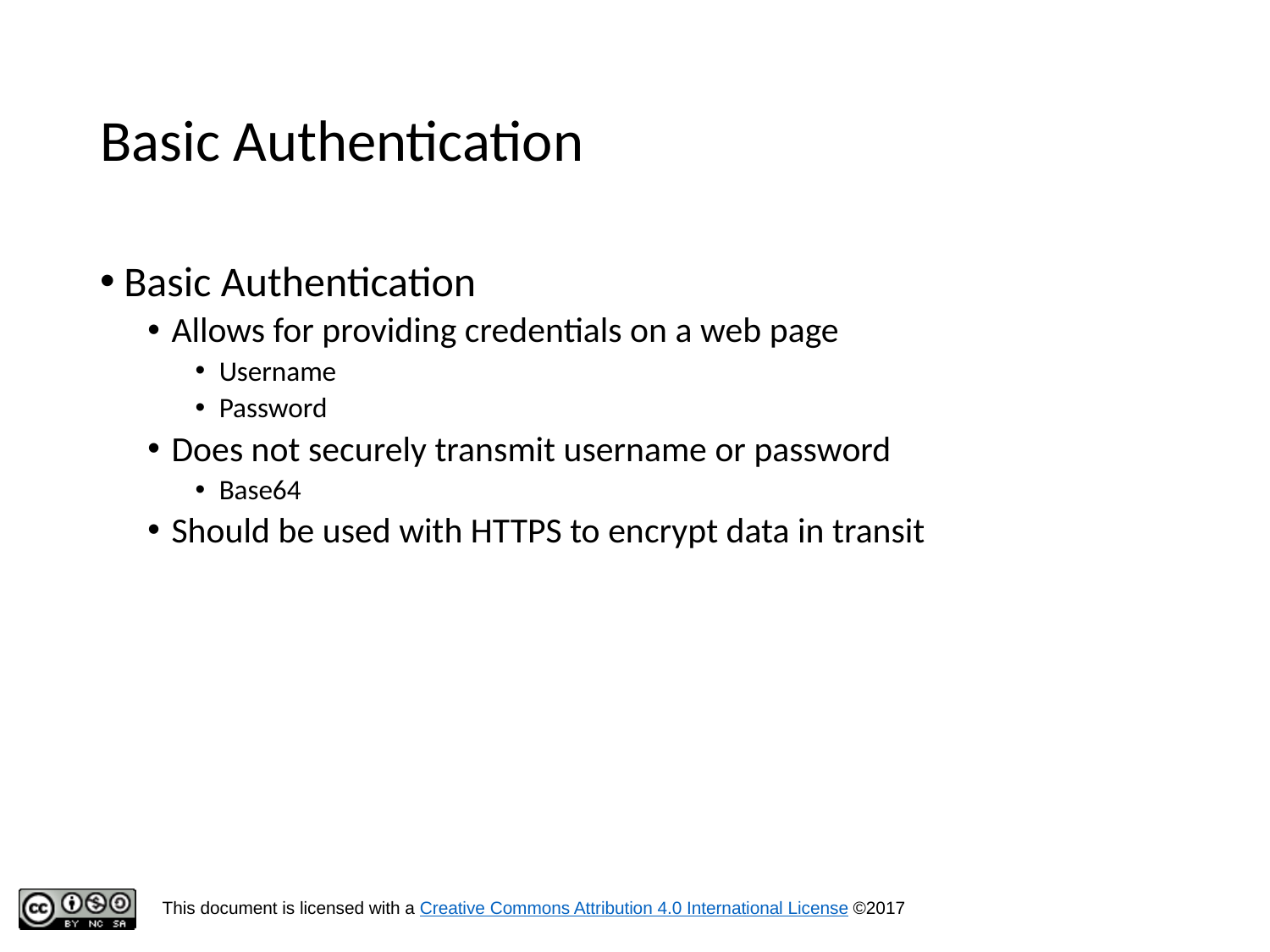

# Basic Authentication
Basic Authentication
Allows for providing credentials on a web page
Username
Password
Does not securely transmit username or password
Base64
Should be used with HTTPS to encrypt data in transit